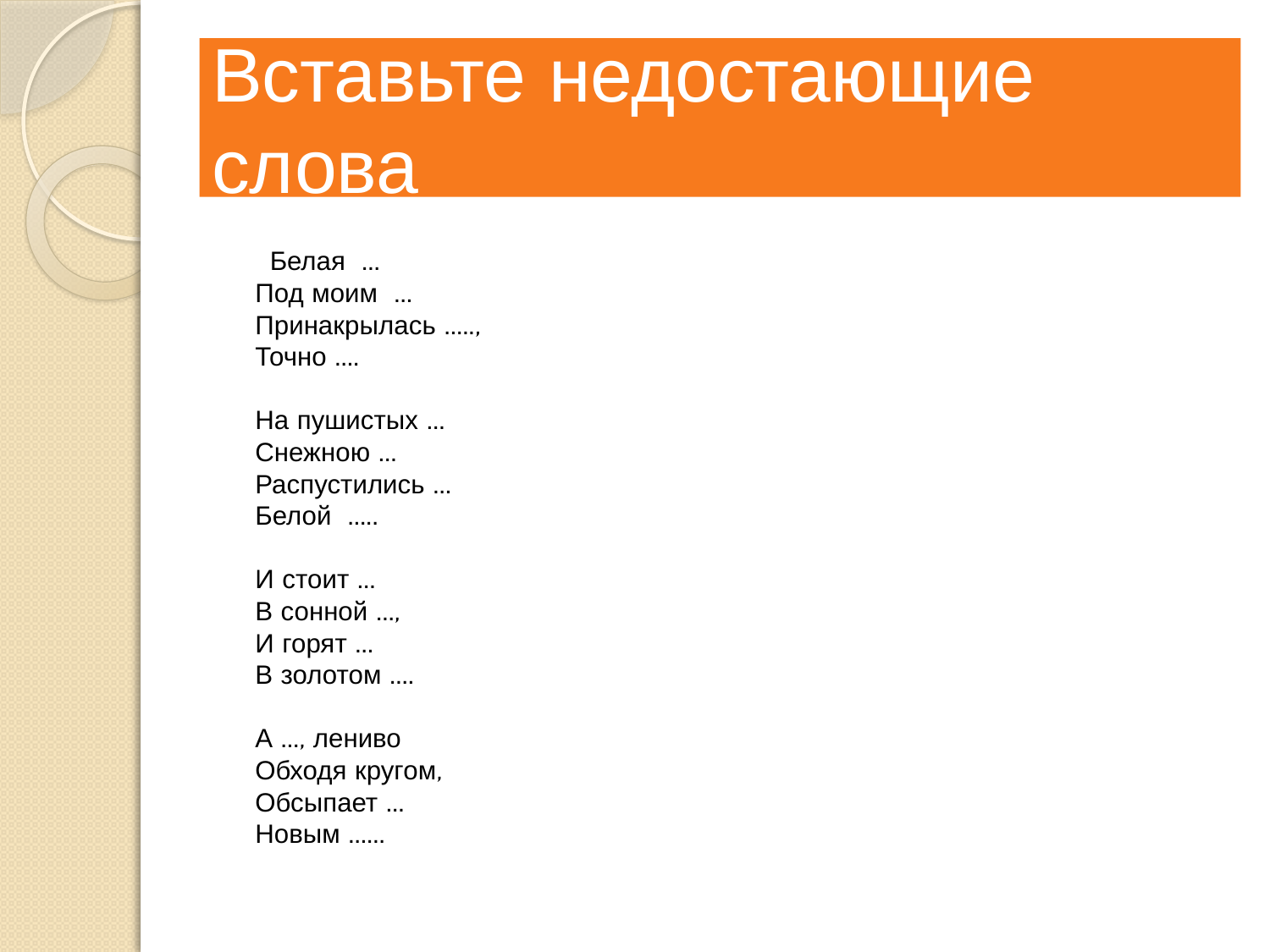

# Вставьте недостающие слова

      Белая  …
Под моим  …
Принакрылась …..,
Точно ….
На пушистых …
Снежною …
Распустились …
Белой  …..
И стоит …
В сонной …,
И горят …
В золотом ….
А …, лениво
Обходя кругом,
Обсыпает …
Новым …...